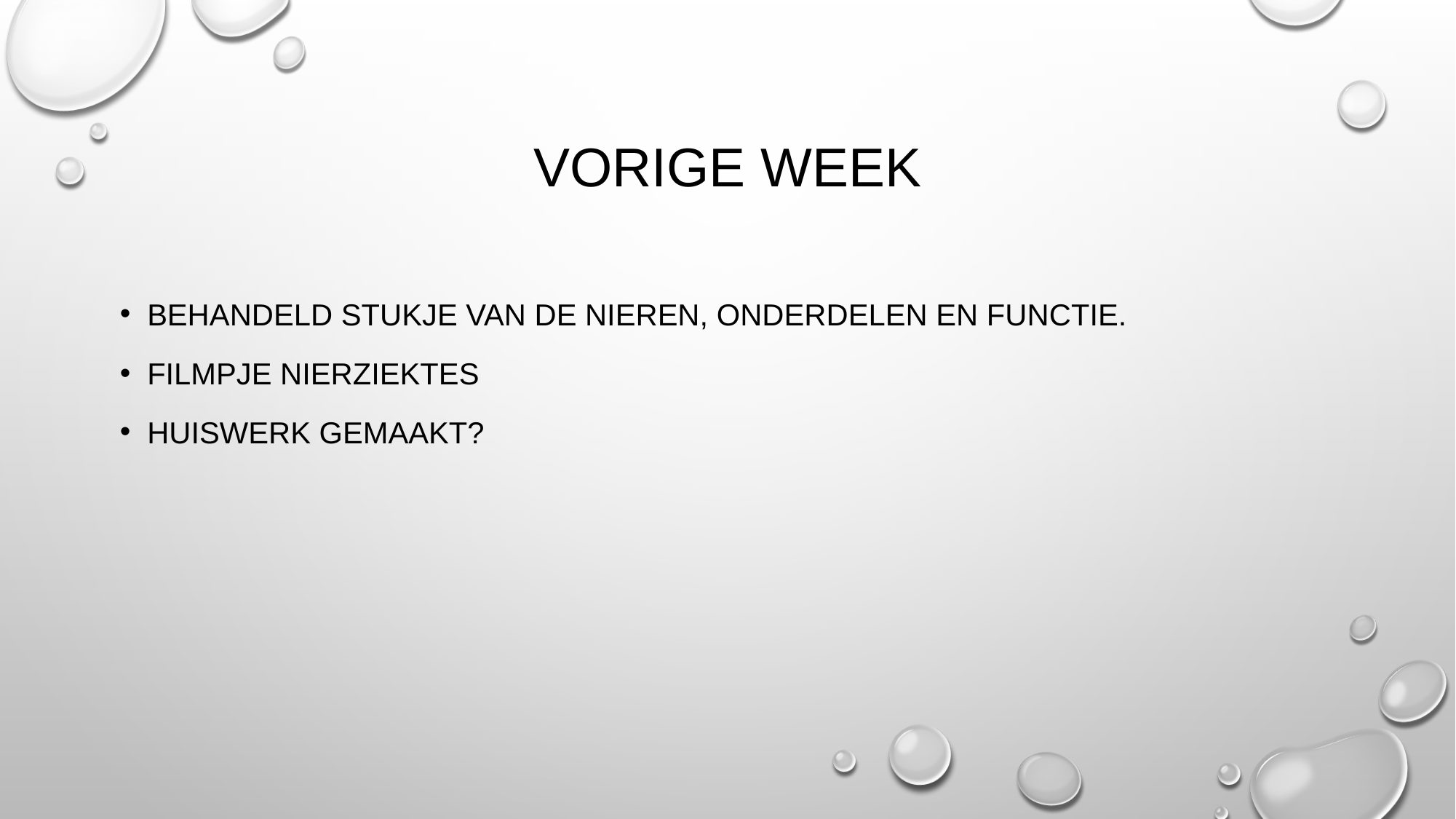

# Vorige week
Behandeld stukje van de nieren, onderdelen en functie.
Filmpje nierziektes
Huiswerk gemaakt?